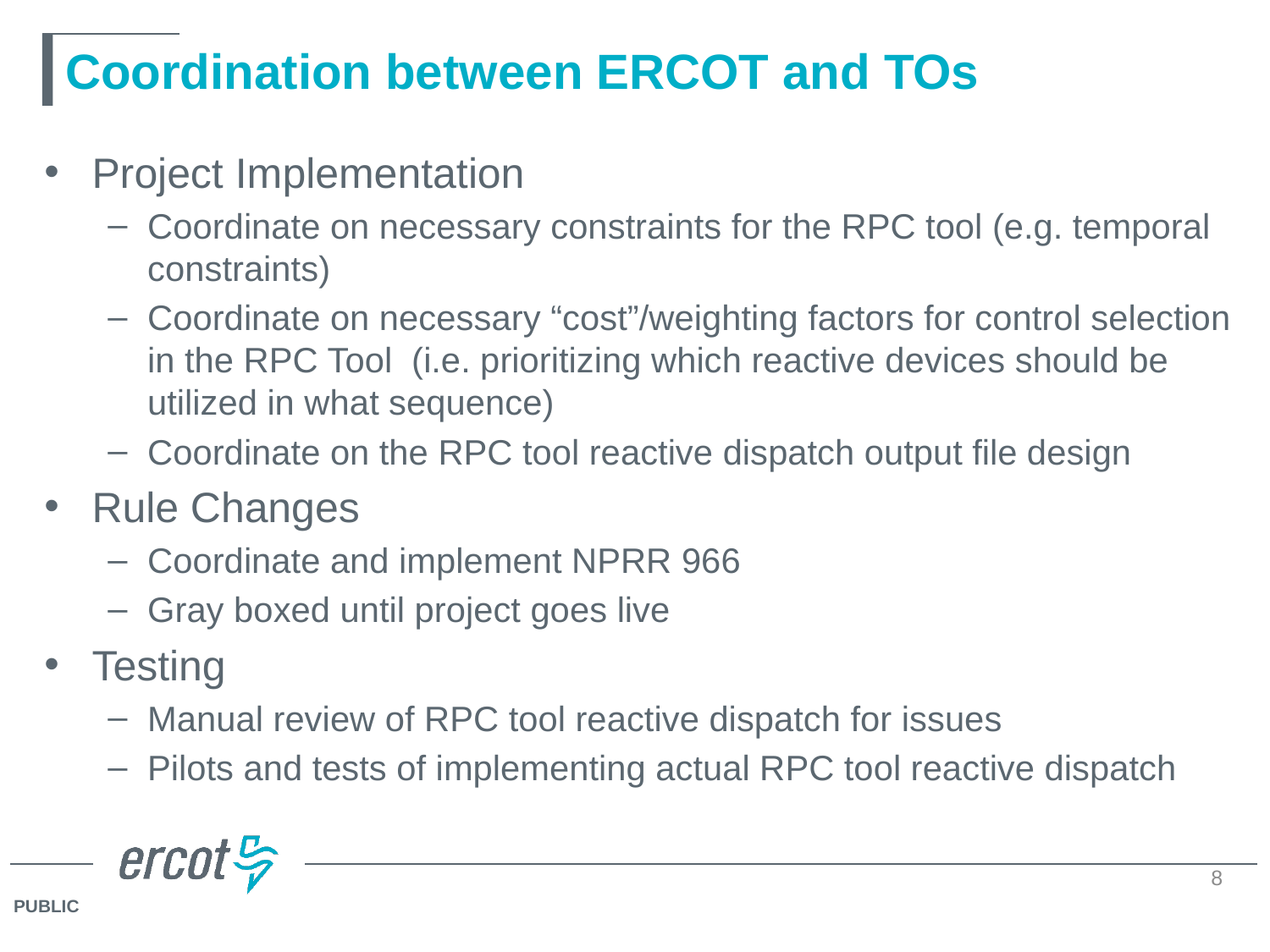

# Coordination between ERCOT and TOs

Project Implementation
Coordinate on necessary constraints for the RPC tool (e.g. temporal constraints)
Coordinate on necessary “cost”/weighting factors for control selection in the RPC Tool  (i.e. prioritizing which reactive devices should be utilized in what sequence)
Coordinate on the RPC tool reactive dispatch output file design
Rule Changes
Coordinate and implement NPRR 966
Gray boxed until project goes live
Testing
Manual review of RPC tool reactive dispatch for issues
Pilots and tests of implementing actual RPC tool reactive dispatch
8